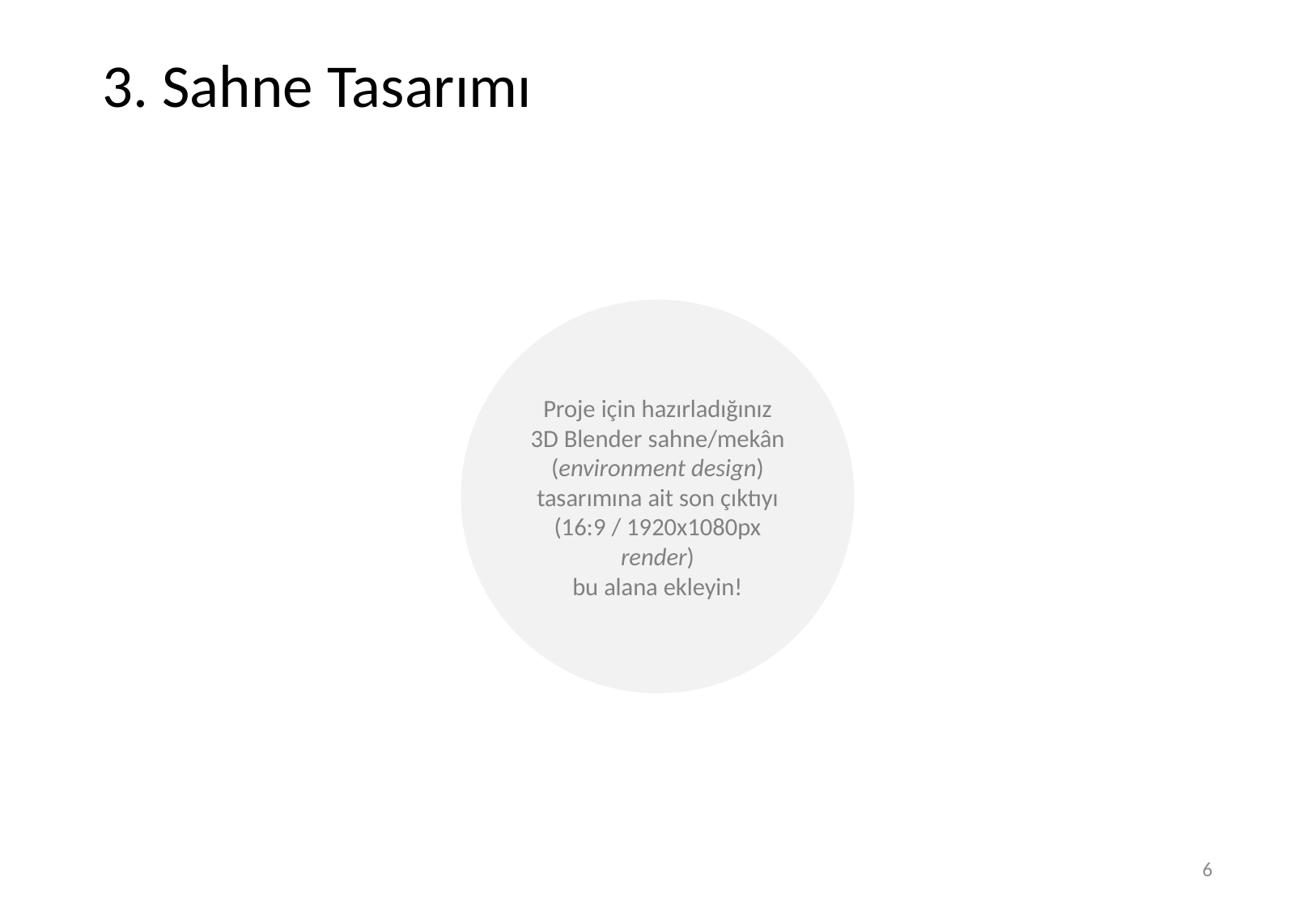

# 3. Sahne Tasarımı
Proje için hazırladığınız
3D Blender sahne/mekân
(environment design) tasarımına ait son çıktıyı (16:9 / 1920x1080px render)
bu alana ekleyin!
6